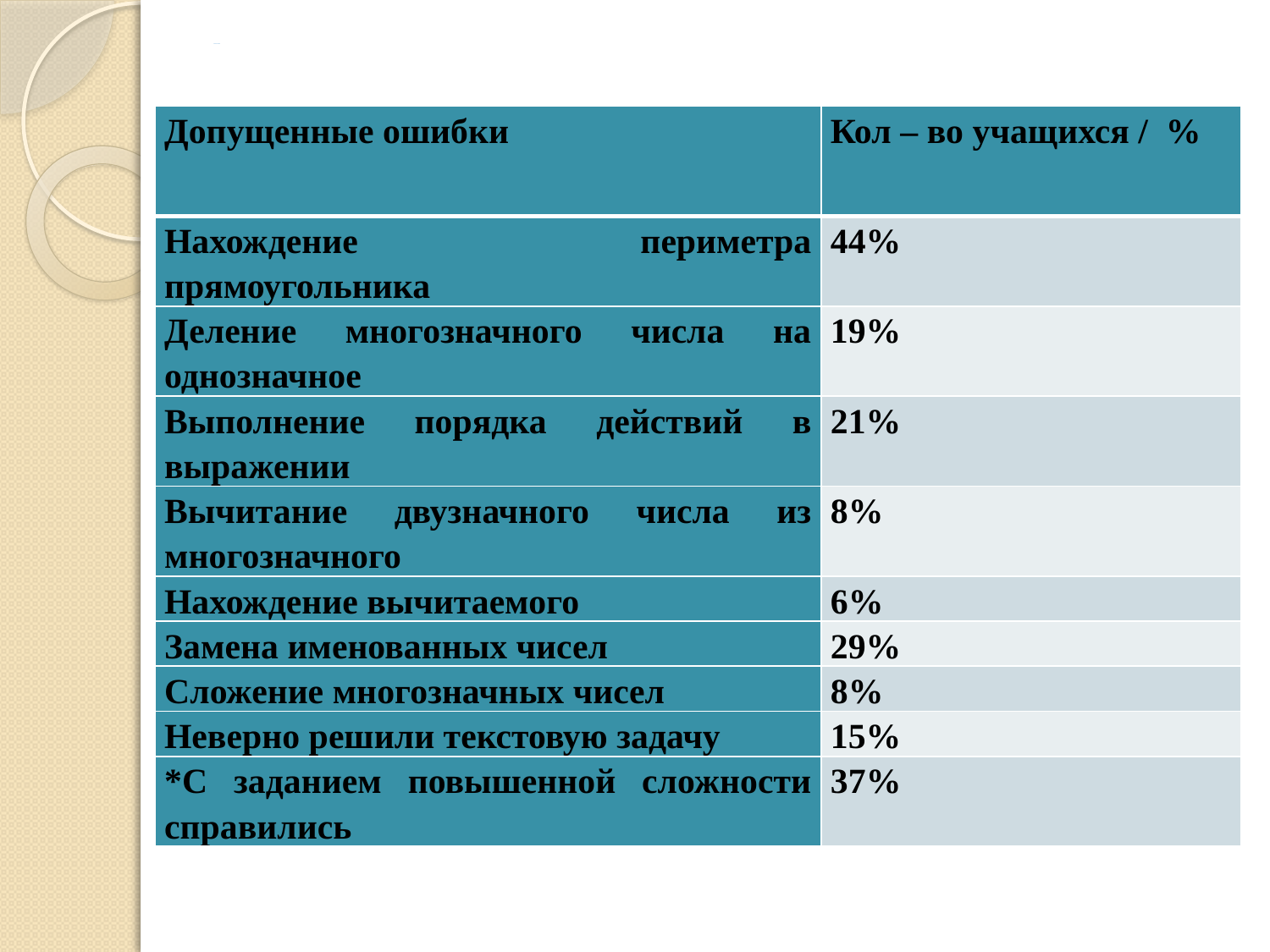

# Выполнение заданий
| Допущенные ошибки | Кол – во учащихся / % |
| --- | --- |
| Нахождение периметра прямоугольника | 44% |
| Деление многозначного числа на однозначное | 19% |
| Выполнение порядка действий в выражении | 21% |
| Вычитание двузначного числа из многозначного | 8% |
| Нахождение вычитаемого | 6% |
| Замена именованных чисел | 29% |
| Сложение многозначных чисел | 8% |
| Неверно решили текстовую задачу | 15% |
| \*С заданием повышенной сложности справились | 37% |
|  |
| --- |
|  |
|  |
|  |
|  |
|  |
|  |